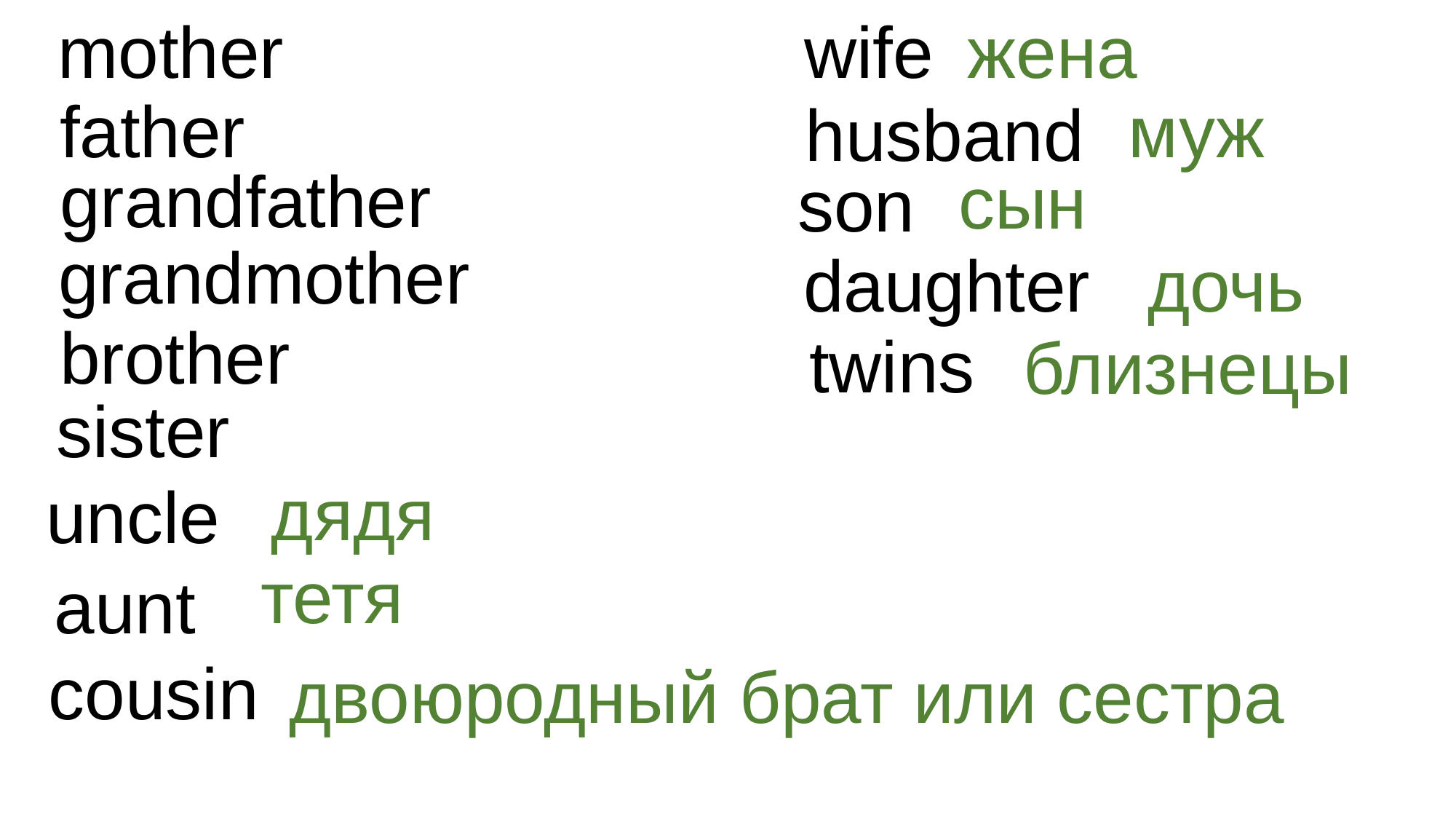

жена
mother
wife
муж
father
husband
grandfather
сын
son
grandmother
daughter
дочь
brother
twins
близнецы
sister
дядя
uncle
тетя
aunt
cousin
двоюродный брат или сестра